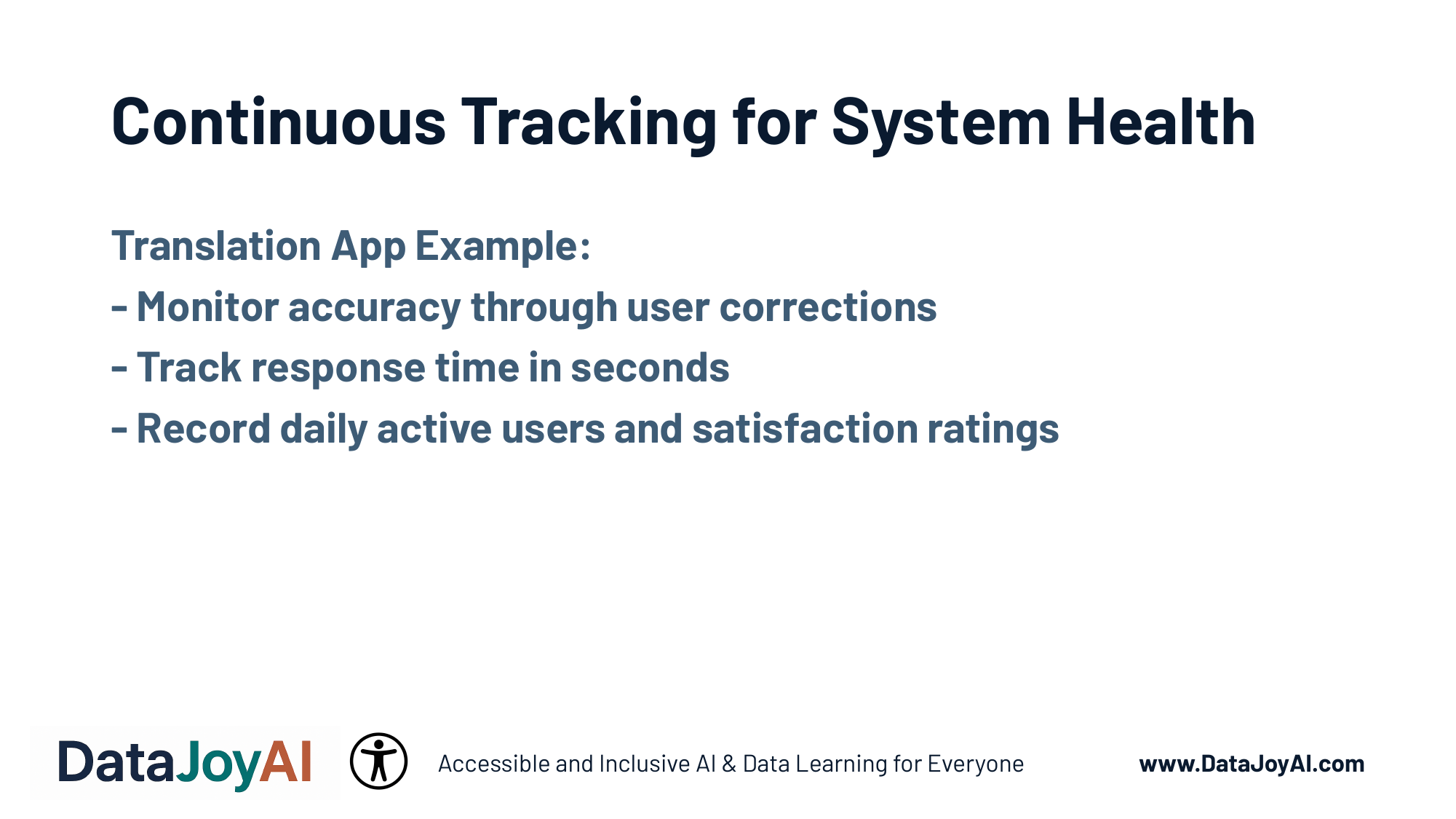

# Continuous Tracking for System Health
Translation App Example:
- Monitor accuracy through user corrections
- Track response time in seconds
- Record daily active users and satisfaction ratings